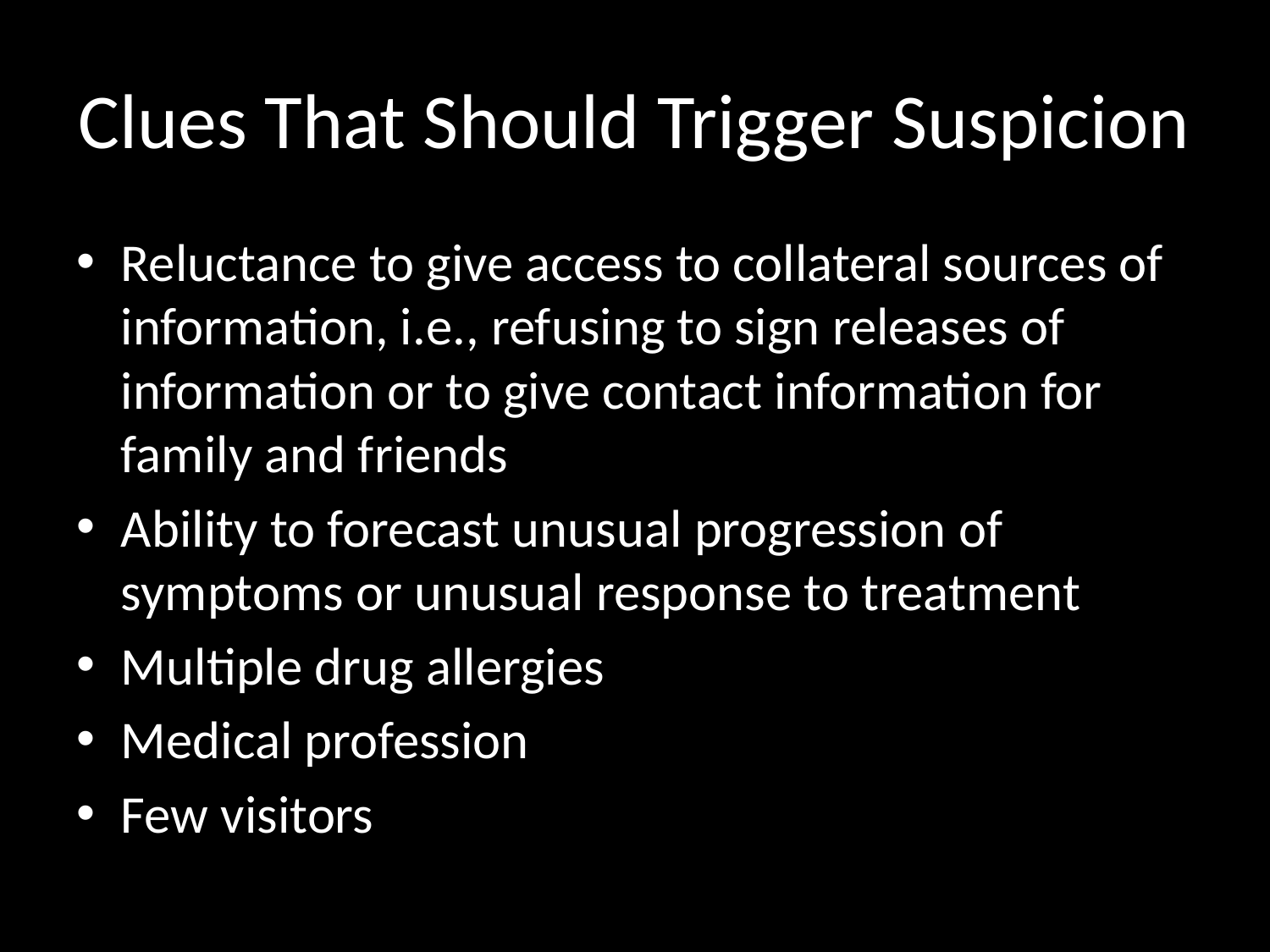

# Clues That Should Trigger Suspicion
Reluctance to give access to collateral sources of information, i.e., refusing to sign releases of information or to give contact information for family and friends
Ability to forecast unusual progression of symptoms or unusual response to treatment
Multiple drug allergies
Medical profession
Few visitors